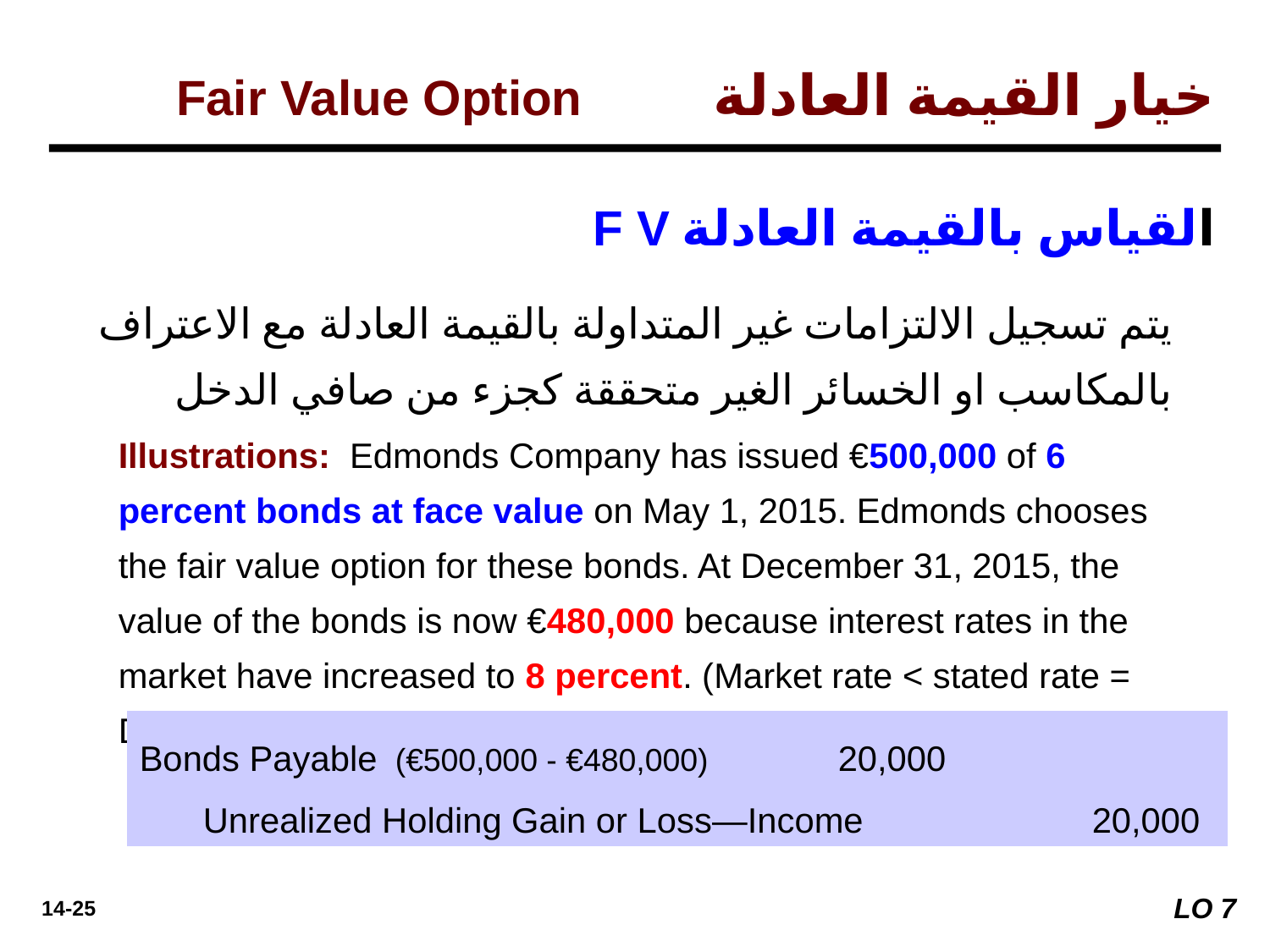

خيار القيمة العادلة         Fair Value Option

القياس بالقيمة العادلة F V
يتم تسجيل الالتزامات غير المتداولة بالقيمة العادلة مع الاعتراف بالمكاسب او الخسائر الغير متحققة كجزء من صافي الدخل
Illustrations:  Edmonds Company has issued €500,000 of 6 percent bonds at face value on May 1, 2015. Edmonds chooses the fair value option for these bonds. At December 31, 2015, the value of the bonds is now €480,000 because interest rates in the market have increased to 8 percent. (Market rate < stated rate = Dis)
Bonds Payable  (€500,000 - €480,000) 	20,000
	Unrealized Holding Gain or Loss—Income 		20,000
LO 7